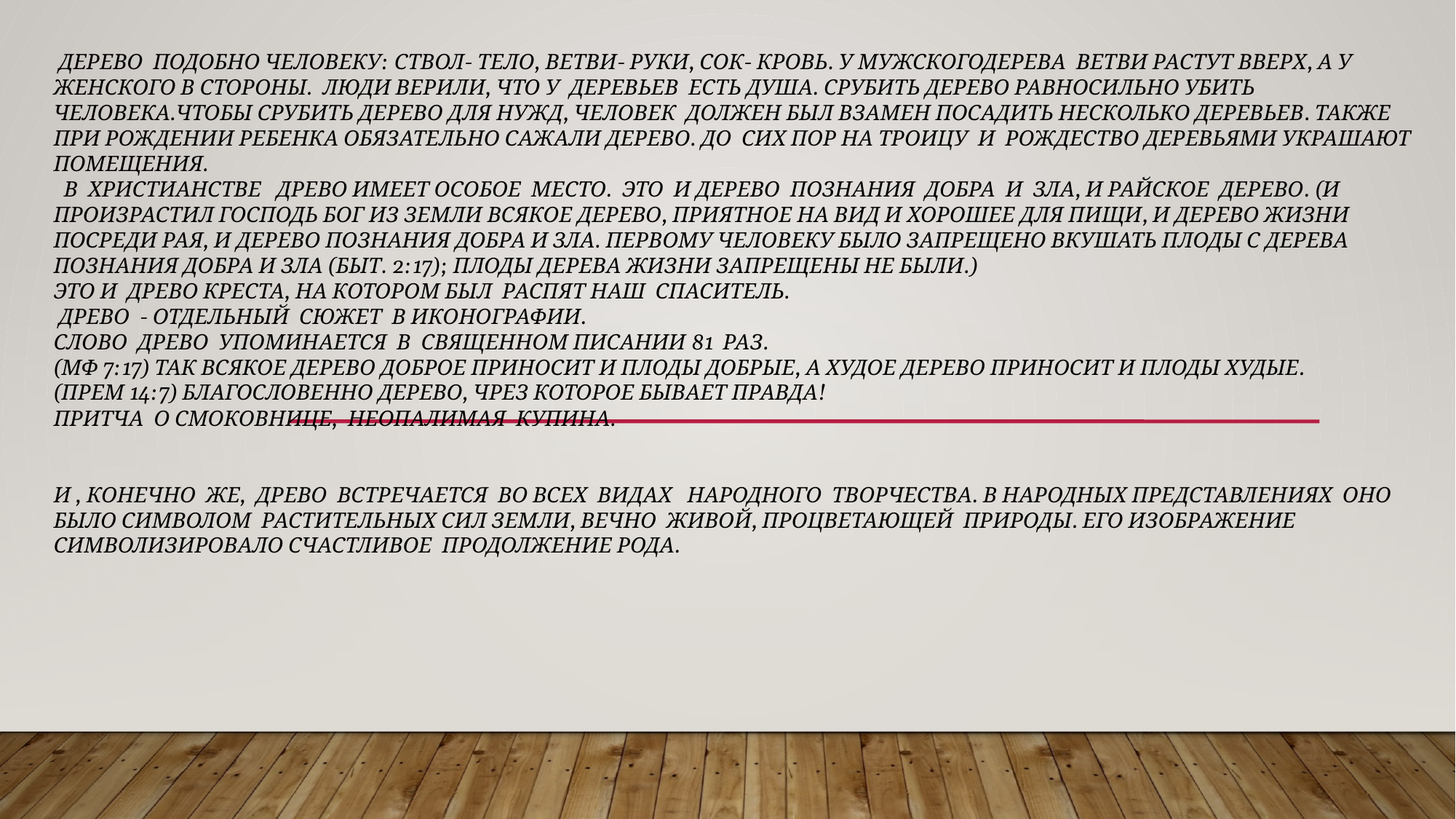

Дерево  подобно человеку: ствол- тело, ветви- руки, сок- кровь. У мужскогодерева  ветви растут вверх, а у женского в стороны.  Люди верили, что у  деревьев  есть душа. Срубить дерево равносильно убить человека.чтобы срубить дерево для нужд, человек  должен был взамен посадить несколько деревьев. Также При рождении ребенка обязательно сажали дерево. до  сих пор НА Троицу  и  рождество деревьями украшают помещения.
  В  Христианстве   Древо имеет Особое  место.  Это  и дерево  познания  добра  и  зла, и райское  дерево. (И произрастил Господь Бог из земли всякое дерево, приятное на вид и хорошее для пищи, и дерево жизни посреди рая, и дерево познания добра и зла. Первому человеку было запрещено вкушать плоды с Дерева познания добра и зла (Быт. 2:17); плоды Дерева жизни запрещены не были.)
Это и  древо креста, на котором был  распят наш  Спаситель.
 Древо  - отдельный  сюжет  в иконографии.
Слово  древо  упоминается  в  Священном Писании 81  раз.
(Мф 7:17) Так всякое дерево доброе приносит и плоды добрые, а худое дерево приносит и плоды худые.
(Прем 14:7) Благословенно дерево, чрез которое бывает правда!
притча  о смоковнице,  неопалимая  купина.

И , конечно  же,  древо  встречается  во всех  видах   народного  творчества. В народных представлениях  оно было символом  растительных сил земли, вечно  живой, процветающей  природы. Его изображение  символизировало счастливое  продолжение рода.